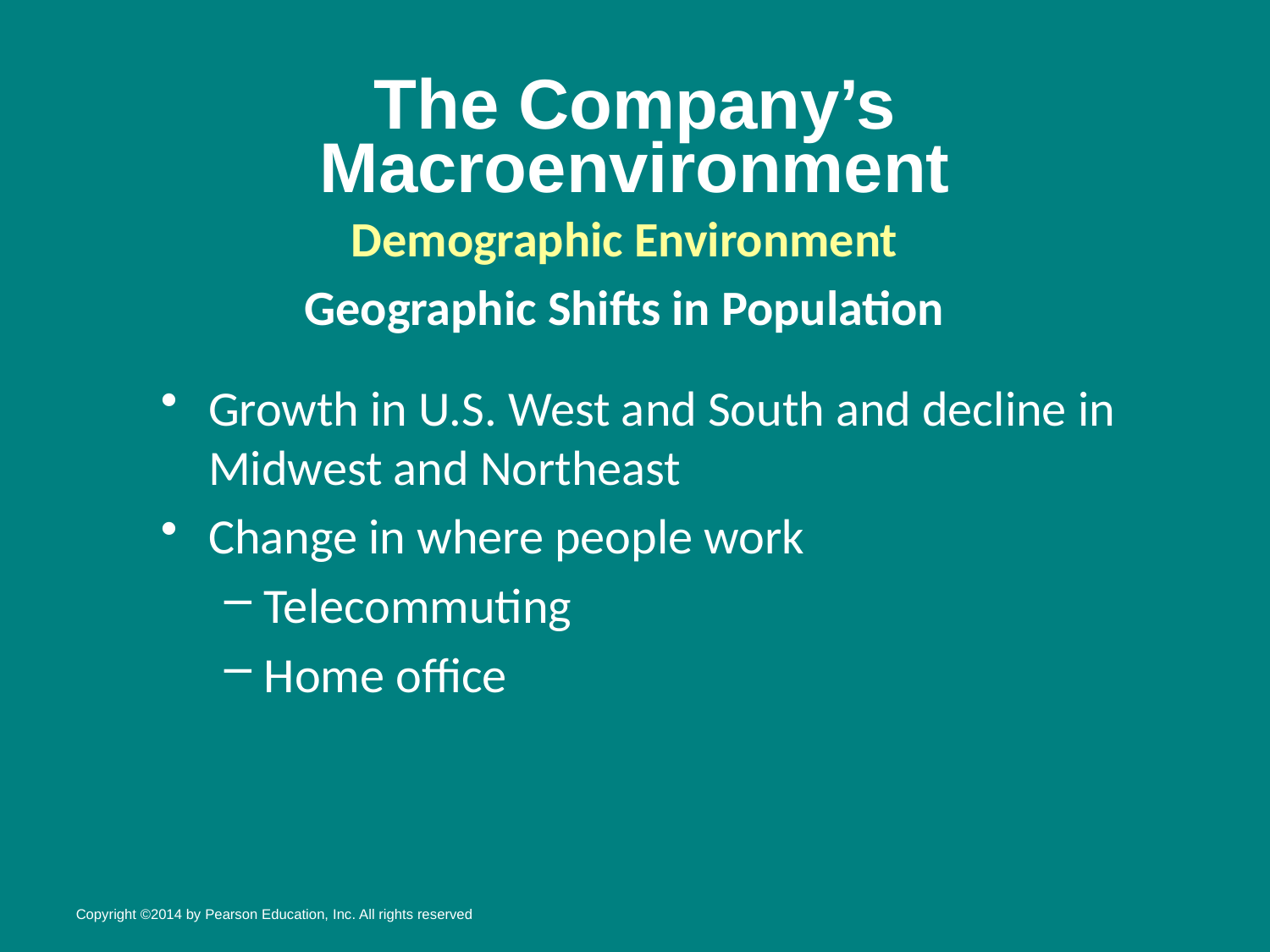

# The Company’s Macroenvironment
Demographic Environment
Geographic Shifts in Population
Growth in U.S. West and South and decline in Midwest and Northeast
Change in where people work
Telecommuting
Home office

Copyright ©2014 by Pearson Education, Inc. All rights reserved